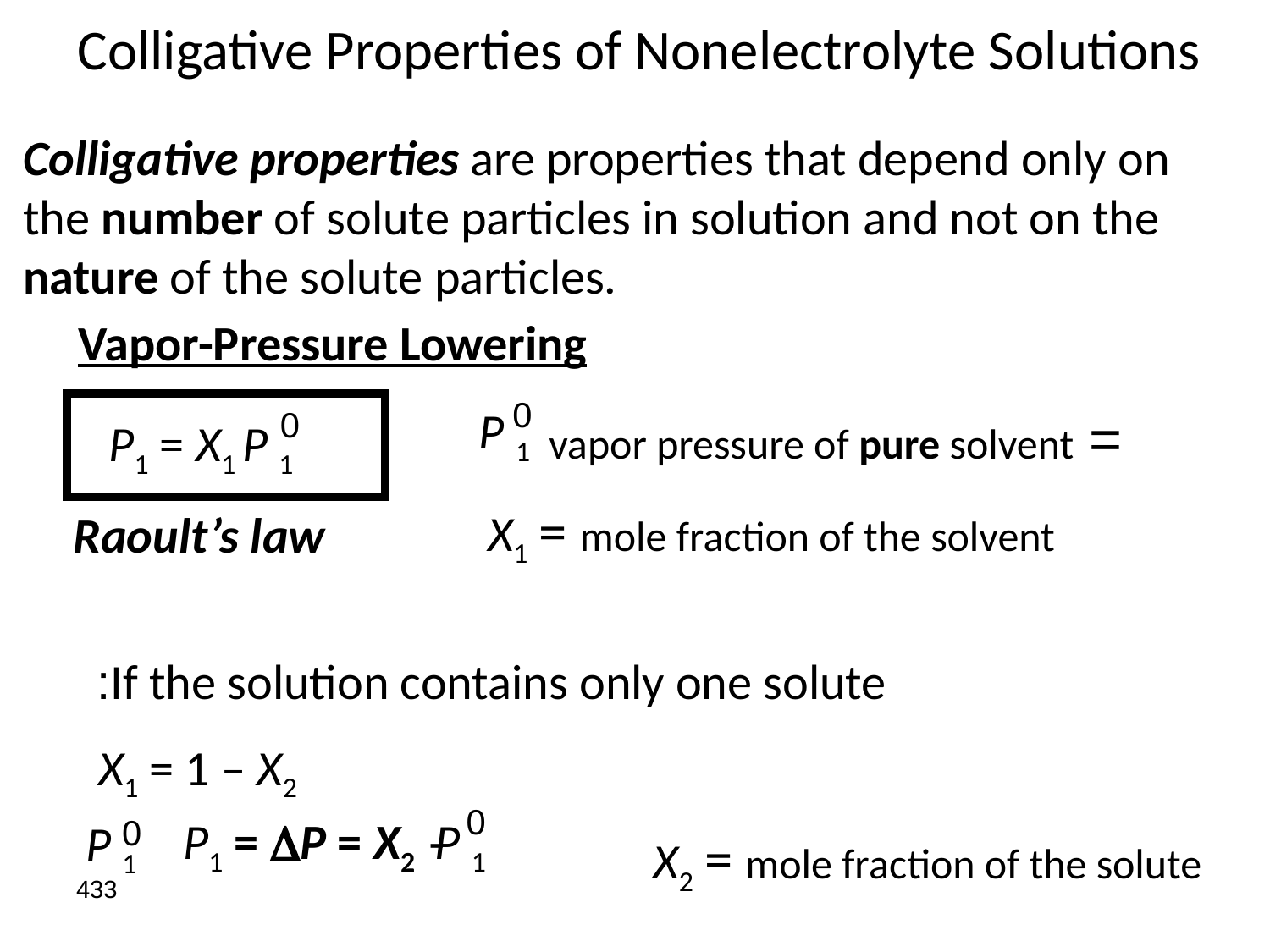

Colligative Properties of Nonelectrolyte Solutions
Colligative properties are properties that depend only on the number of solute particles in solution and not on the nature of the solute particles.
Vapor-Pressure Lowering
0
P 1
= vapor pressure of pure solvent

0
P1 = X1 P 1

X1 = mole fraction of the solvent
Raoult’s law
If the solution contains only one solute:
X1 = 1 – X2
0
P 1
- P1 = ΔP = X2
0
P 1
X2 = mole fraction of the solute
433